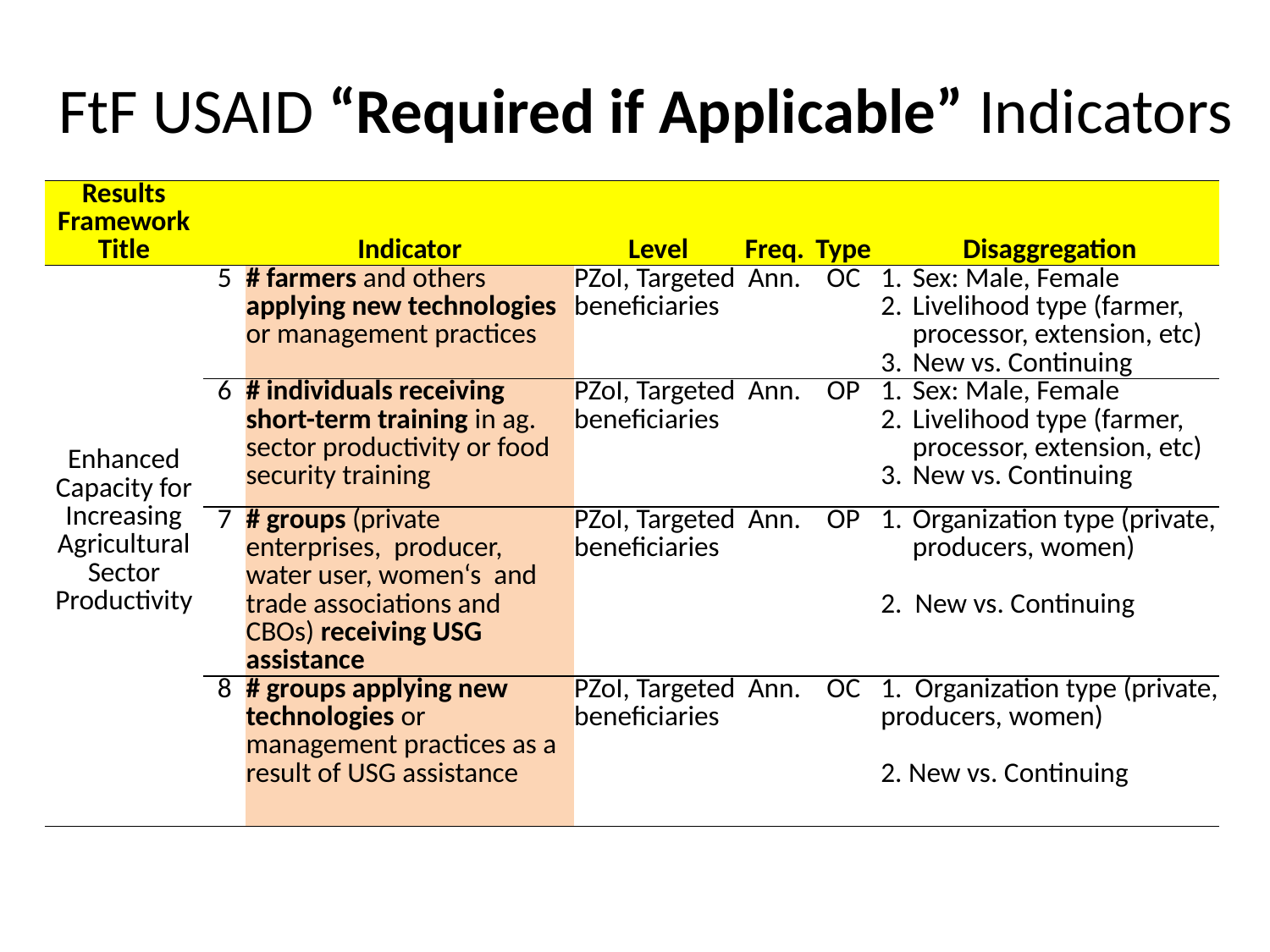

# FtF USAID “Required if Applicable” Indicators
| Results Framework Title |  | Indicator | Level | Freq. | Type | Disaggregation |
| --- | --- | --- | --- | --- | --- | --- |
| Enhanced Capacity for Increasing Agricultural Sector Productivity | 5 | # farmers and others applying new technologies or management practices | PZoI, Targeted beneficiaries | Ann. | OC | Sex: Male, Female Livelihood type (farmer, processor, extension, etc) New vs. Continuing |
|  | 6 | # individuals receiving short-term training in ag. sector productivity or food security training | PZoI, Targeted beneficiaries | Ann. | OP | Sex: Male, Female Livelihood type (farmer, processor, extension, etc) New vs. Continuing |
|  | 7 | # groups (private enterprises, producer, water user, women‘s and trade associations and CBOs) receiving USG assistance | PZoI, Targeted beneficiaries | Ann. | OP | Organization type (private, producers, women) 2. New vs. Continuing |
|  | 8 | # groups applying new technologies or management practices as a result of USG assistance | PZoI, Targeted beneficiaries | Ann. | OC | 1. Organization type (private, producers, women) 2. New vs. Continuing |